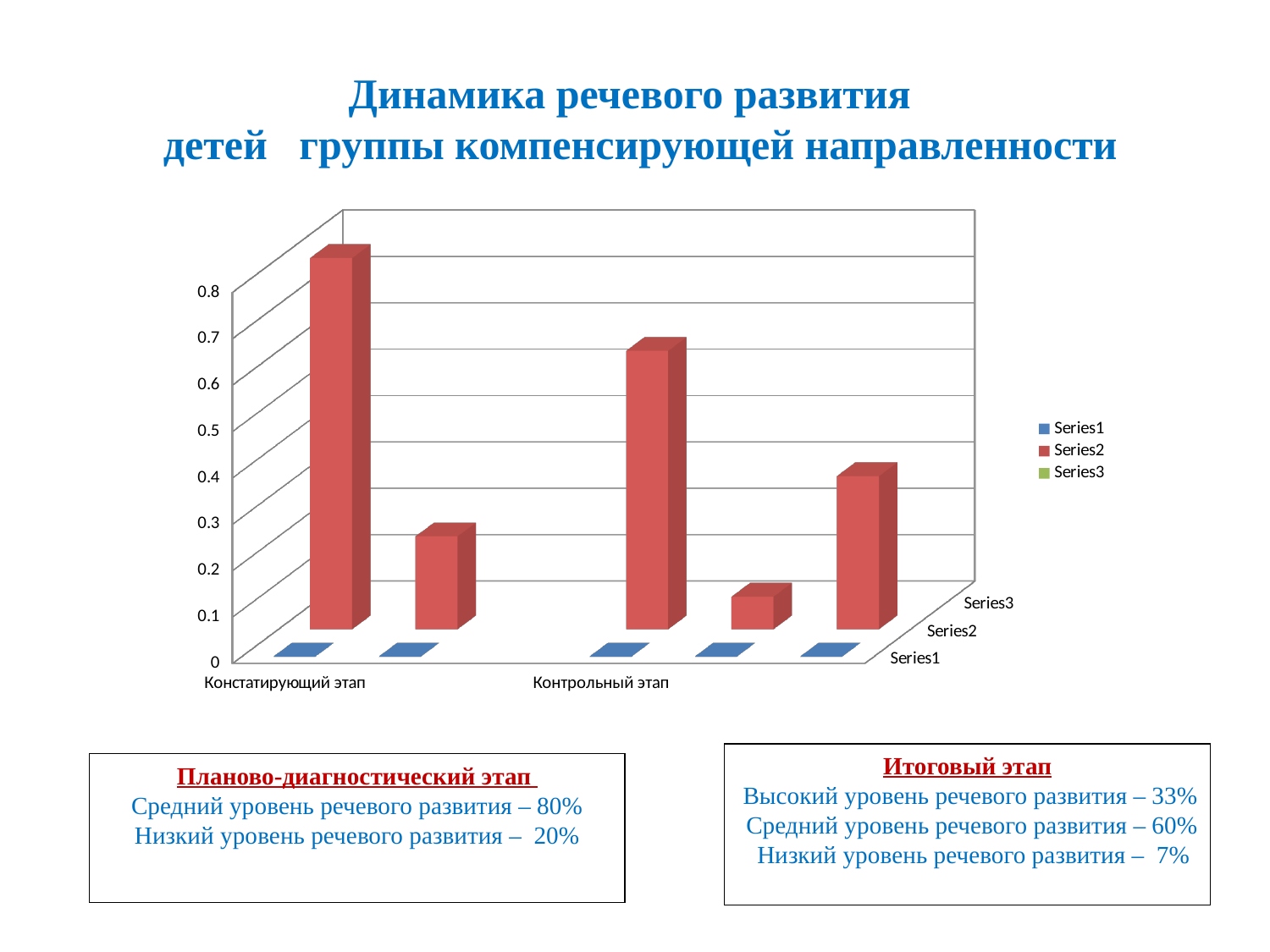

# Динамика речевого развития детей   группы компенсирующей направленности

[unsupported chart]

Итоговый этап
Высокий уровень речевого развития – 33%
Средний уровень речевого развития – 60%
  Низкий уровень речевого развития –  7%

Планово-диагностический этап
Средний уровень речевого развития – 80%
Низкий уровень речевого развития –  20%